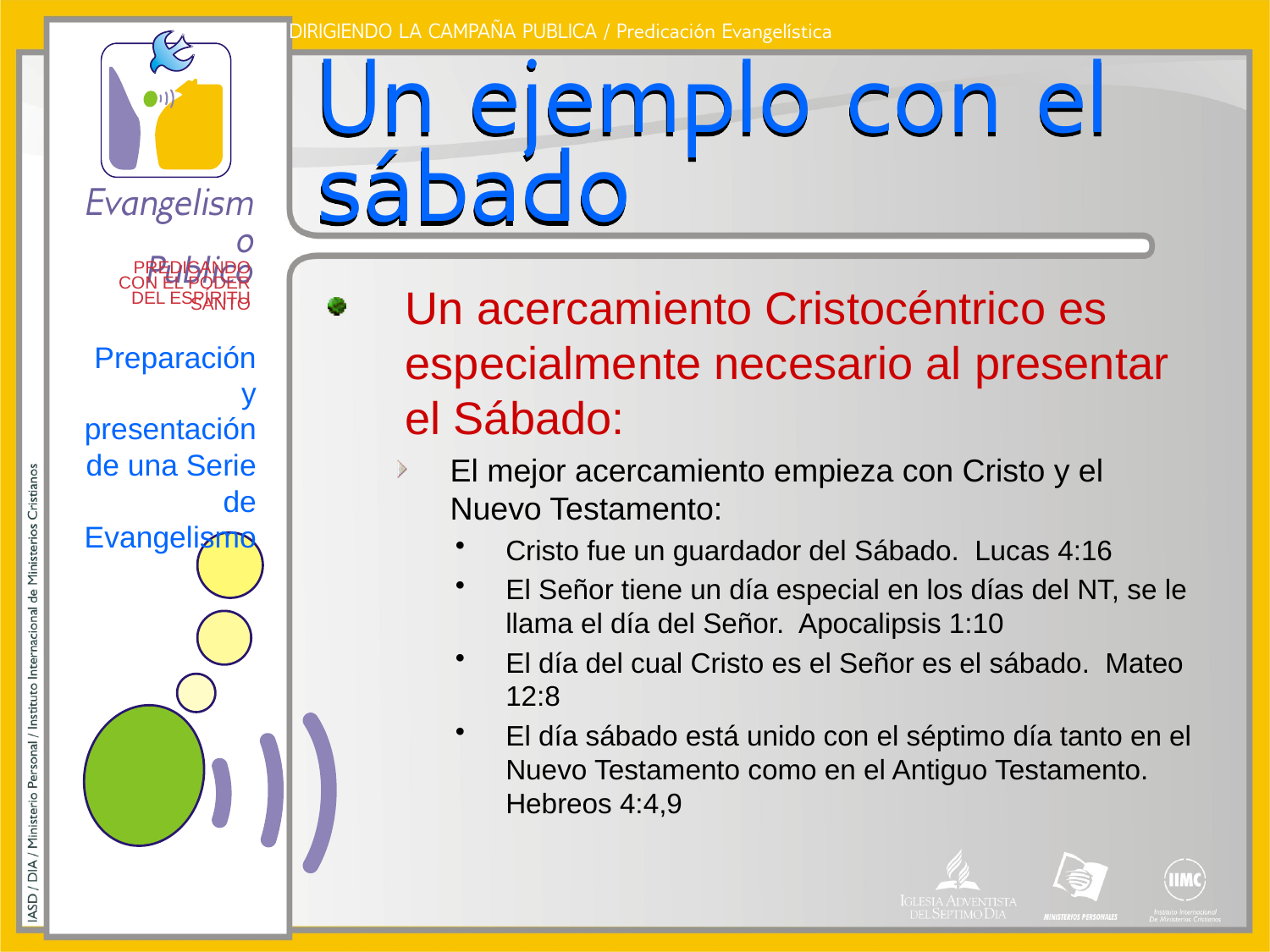

DIRIGIENDO LA CAMPAÑA PUBLICA / Predicación Evangelística
# Un ejemplo con el sábado
Un acercamiento Cristocéntrico es especialmente necesario al presentar el Sábado:
El mejor acercamiento empieza con Cristo y el Nuevo Testamento:
Cristo fue un guardador del Sábado.  Lucas 4:16
El Señor tiene un día especial en los días del NT, se le llama el día del Señor.  Apocalipsis 1:10
El día del cual Cristo es el Señor es el sábado.  Mateo 12:8
El día sábado está unido con el séptimo día tanto en el Nuevo Testamento como en el Antiguo Testamento.  Hebreos 4:4,9